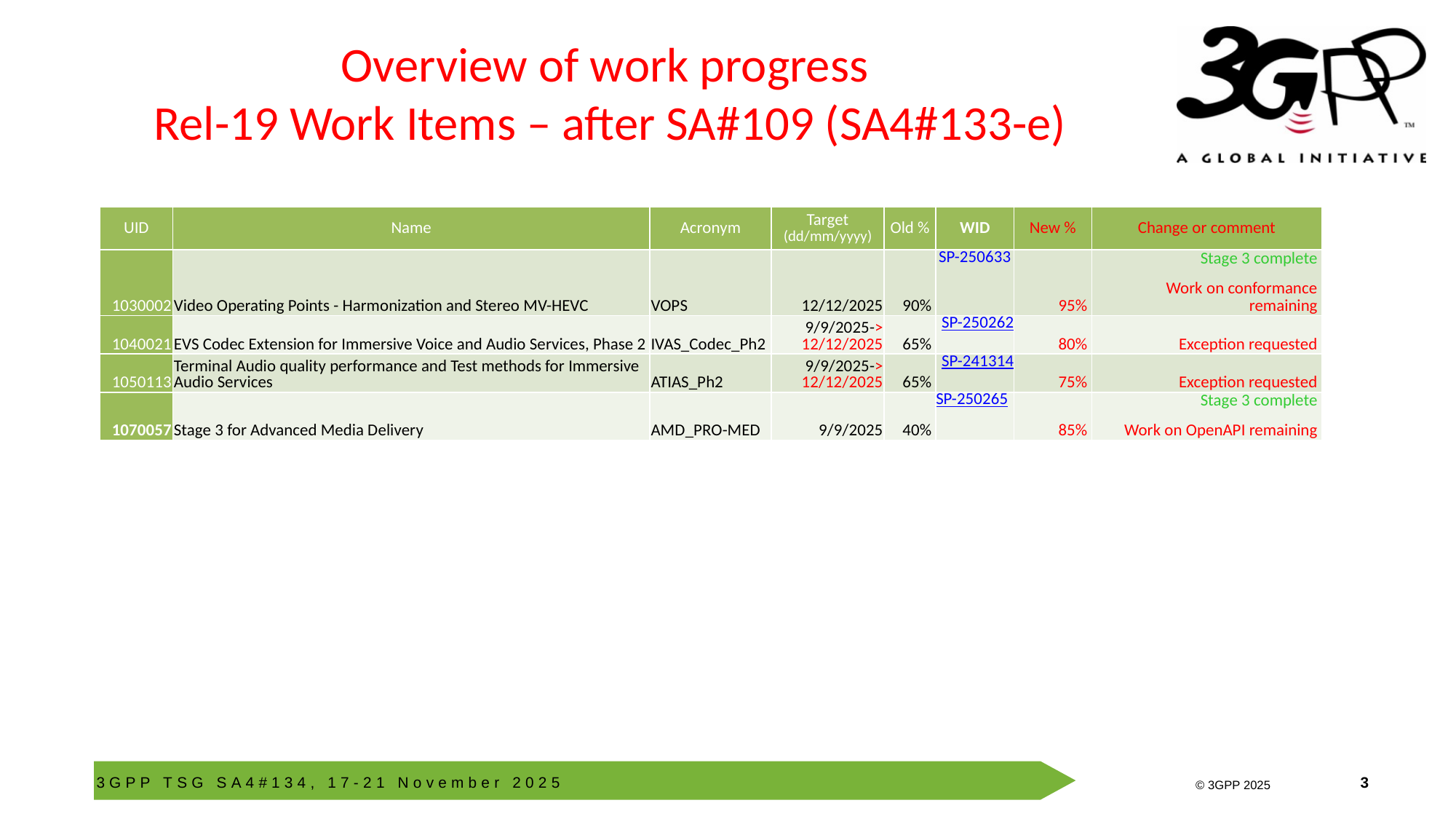

# Overview of work progress Rel-19 Work Items – after SA#109 (SA4#133-e)
| UID | Name | Acronym | Target (dd/mm/yyyy) | Old % | WID | New % | Change or comment |
| --- | --- | --- | --- | --- | --- | --- | --- |
| 1030002 | Video Operating Points - Harmonization and Stereo MV-HEVC | VOPS | 12/12/2025 | 90% | SP-250633 | 95% | Stage 3 complete Work on conformance remaining |
| 1040021 | EVS Codec Extension for Immersive Voice and Audio Services, Phase 2 | IVAS\_Codec\_Ph2 | 9/9/2025-> 12/12/2025 | 65% | SP-250262 | 80% | Exception requested |
| 1050113 | Terminal Audio quality performance and Test methods for Immersive Audio Services | ATIAS\_Ph2 | 9/9/2025-> 12/12/2025 | 65% | SP-241314 | 75% | Exception requested |
| 1070057 | Stage 3 for Advanced Media Delivery | AMD\_PRO-MED | 9/9/2025 | 40% | SP-250265 | 85% | Stage 3 complete Work on OpenAPI remaining |